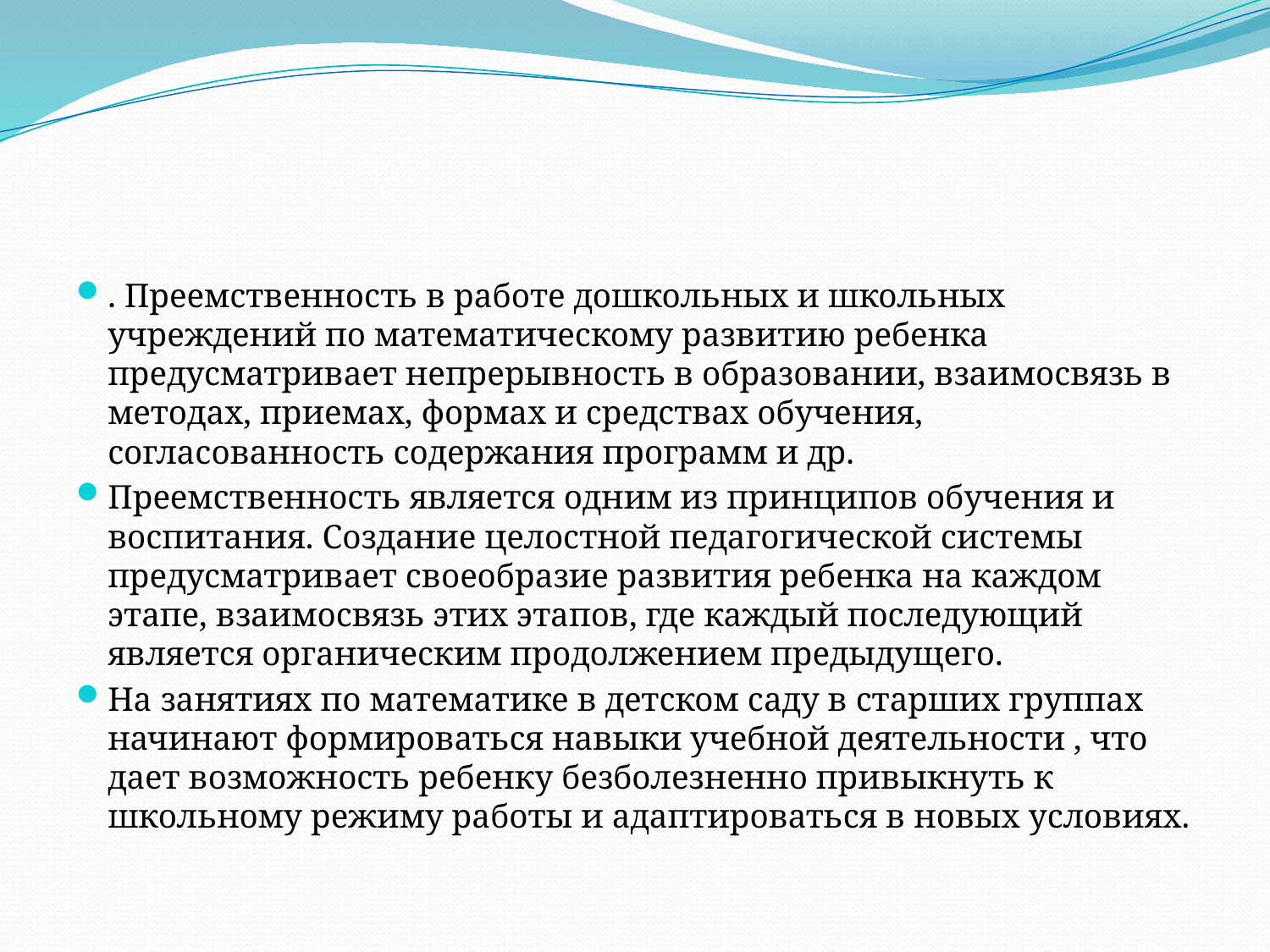

#
. Преемственность в работе дошкольных и школьных учреждений по математическому развитию ребенка предусматривает непрерывность в образовании, взаимосвязь в методах, приемах, формах и средствах обучения, согласованность содержания программ и др.
Преемственность является одним из принципов обучения и воспитания. Создание целостной педагогической системы предусматривает своеобразие развития ребенка на каждом этапе, взаимосвязь этих этапов, где каждый последующий является органическим продолжением предыдущего.
На занятиях по математике в детском саду в старших группах начинают формироваться навыки учебной деятельности , что дает возможность ребенку безболезненно при­выкнуть к школьному режиму работы и адаптироваться в новых условиях.